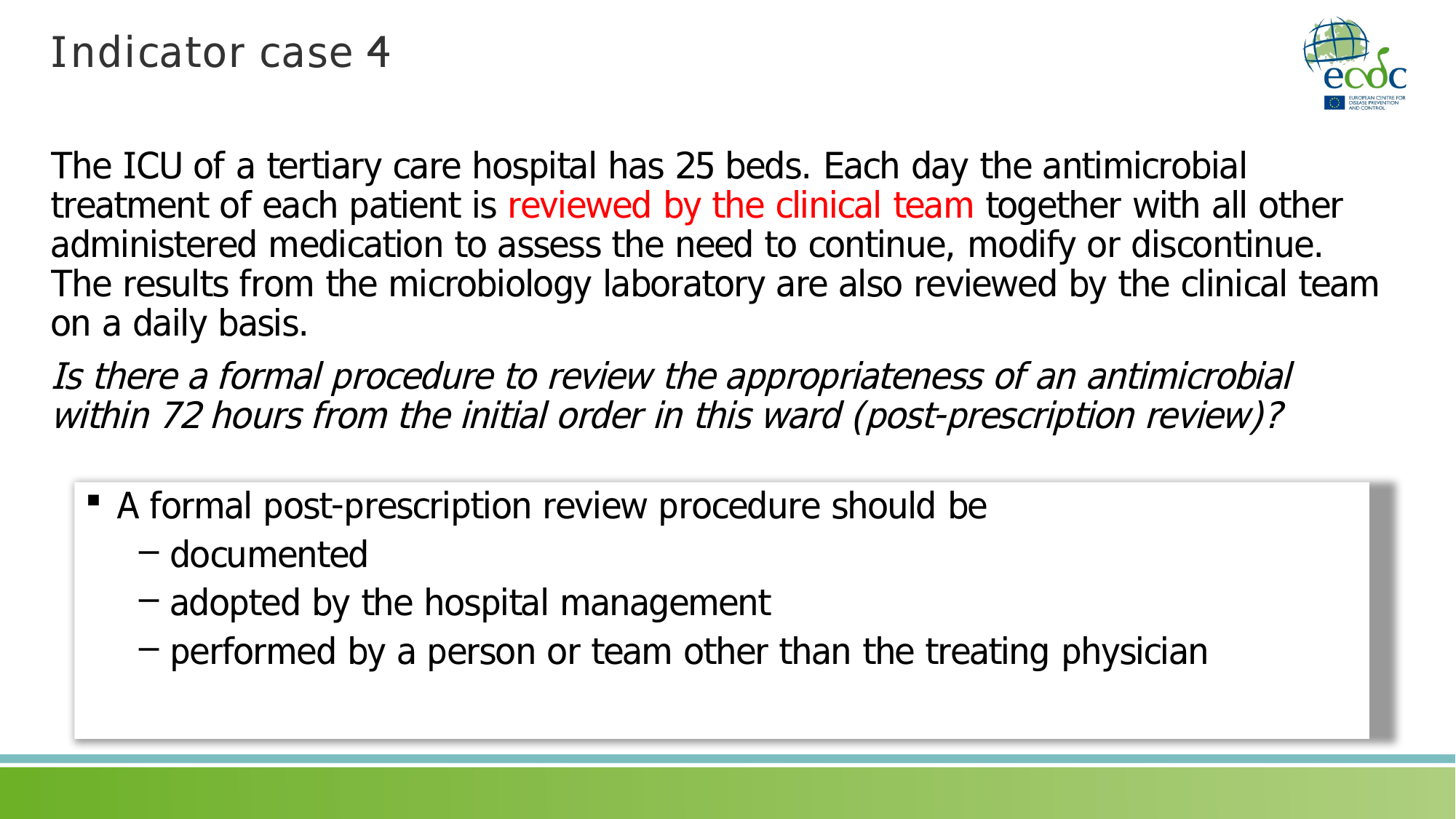

# Indicator case 4
The ICU of a tertiary care hospital has 25 beds. Each day the antimicrobial treatment of each patient is reviewed by the clinical team together with all other administered medication to assess the need to continue, modify or discontinue. The results from the microbiology laboratory are also reviewed by the clinical team on a daily basis.
Is there a formal procedure to review the appropriateness of an antimicrobial within 72 hours from the initial order in this ward (post-prescription review)?
A formal post-prescription review procedure should be
documented
adopted by the hospital management
performed by a person or team other than the treating physician